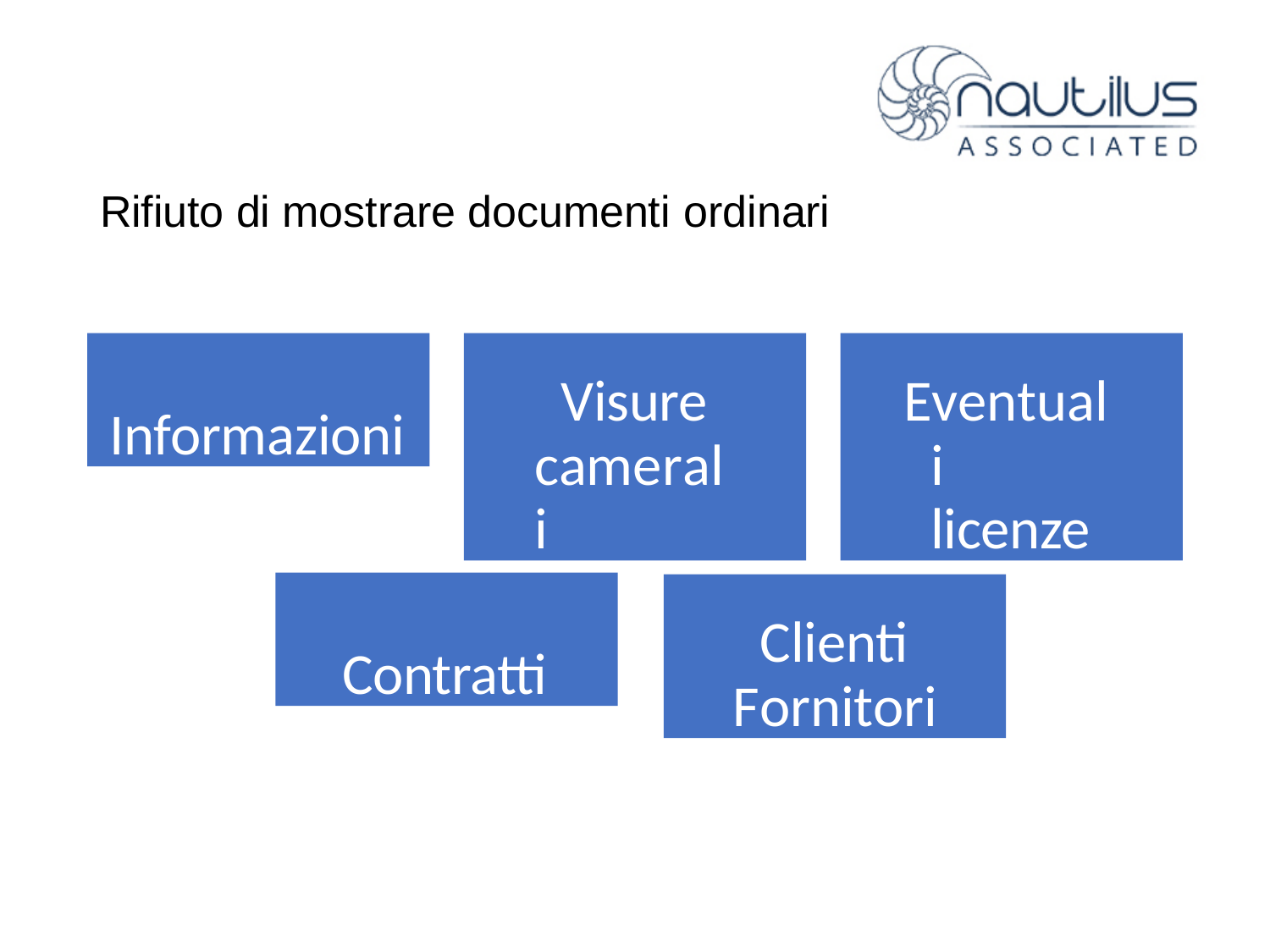

Rifiuto di mostrare documenti ordinari

Informazioni
# Visure  camerali
Eventuali  licenze

Contratti
Clienti  Fornitori